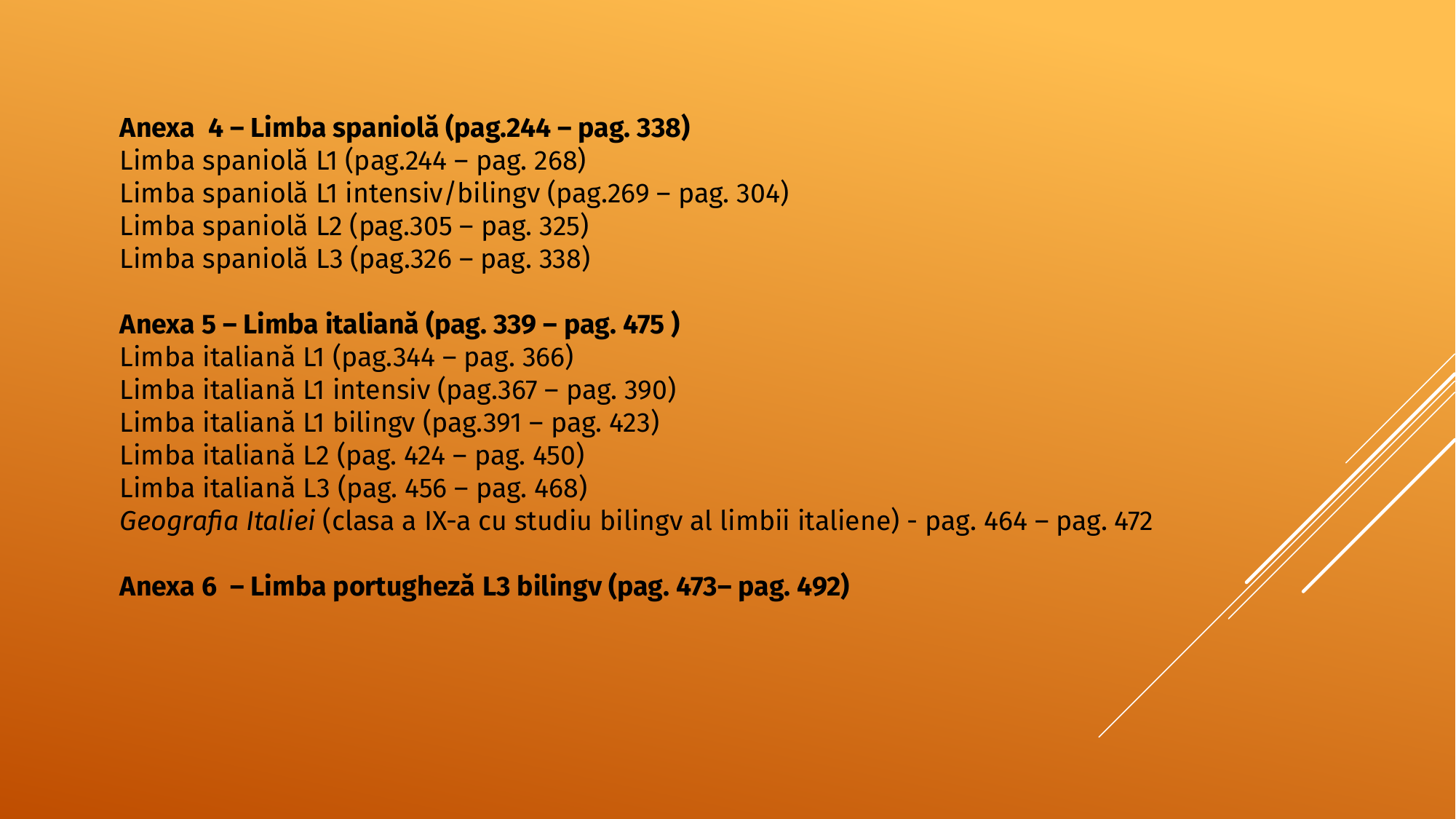

Anexa  4 – Limba spaniolă (pag.244 – pag. 338)
Limba spaniolă L1 (pag.244 – pag. 268)
Limba spaniolă L1 intensiv/bilingv (pag.269 – pag. 304)
Limba spaniolă L2 (pag.305 – pag. 325)
Limba spaniolă L3 (pag.326 – pag. 338)

Anexa 5 – Limba italiană (pag. 339 – pag. 475 )
Limba italiană L1 (pag.344 – pag. 366)
Limba italiană L1 intensiv (pag.367 – pag. 390)
Limba italiană L1 bilingv (pag.391 – pag. 423)
Limba italiană L2 (pag. 424 – pag. 450)
Limba italiană L3 (pag. 456 – pag. 468)
Geografia Italiei (clasa a IX-a cu studiu bilingv al limbii italiene) - pag. 464 – pag. 472

Anexa 6  – Limba portugheză L3 bilingv (pag. 473– pag. 492)